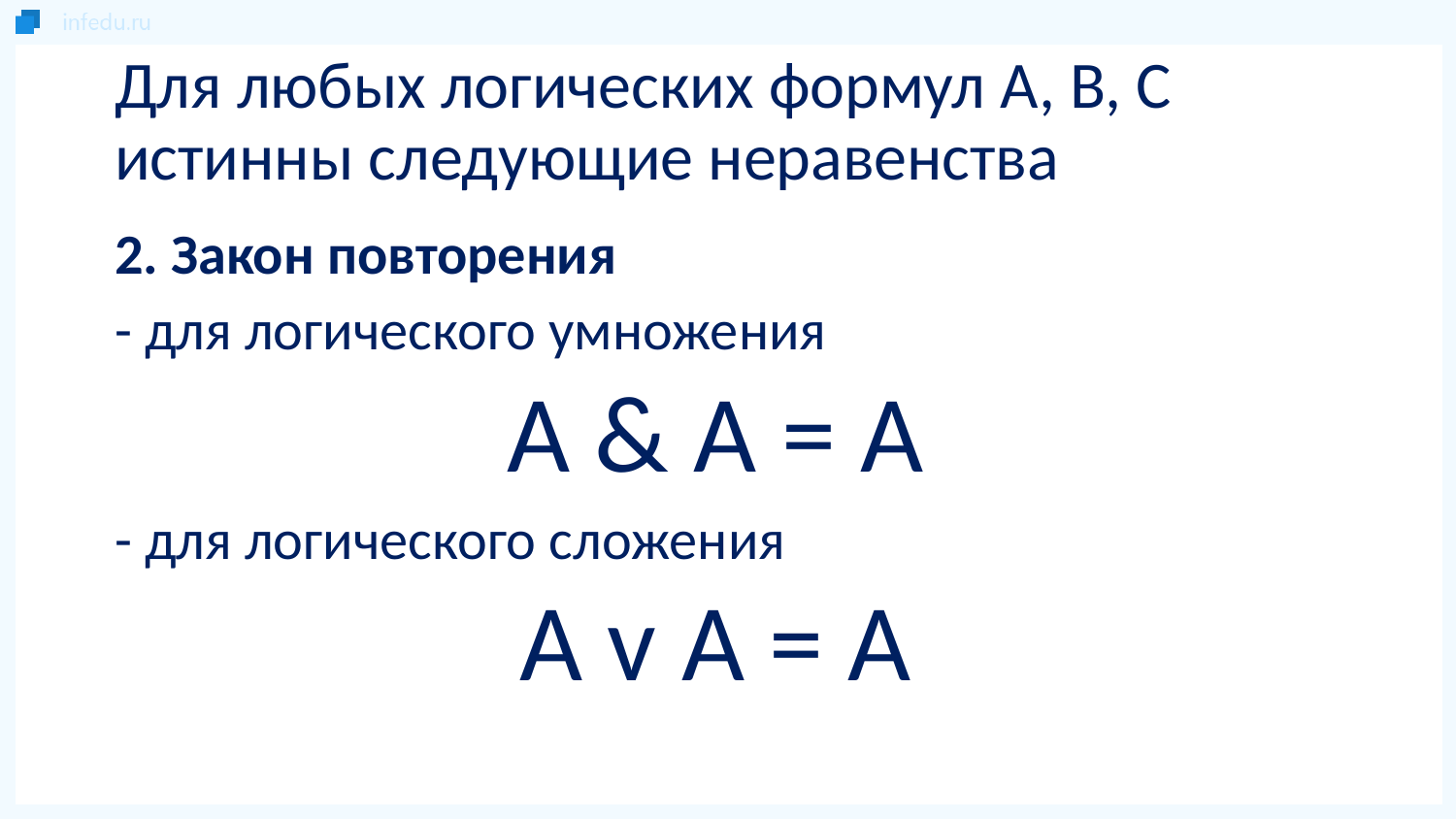

# Для любых логических формул A, B, C истинны следующие неравенства
2. Закон повторения
- для логического умножения
A & A = A
- для логического сложения
A v A = A